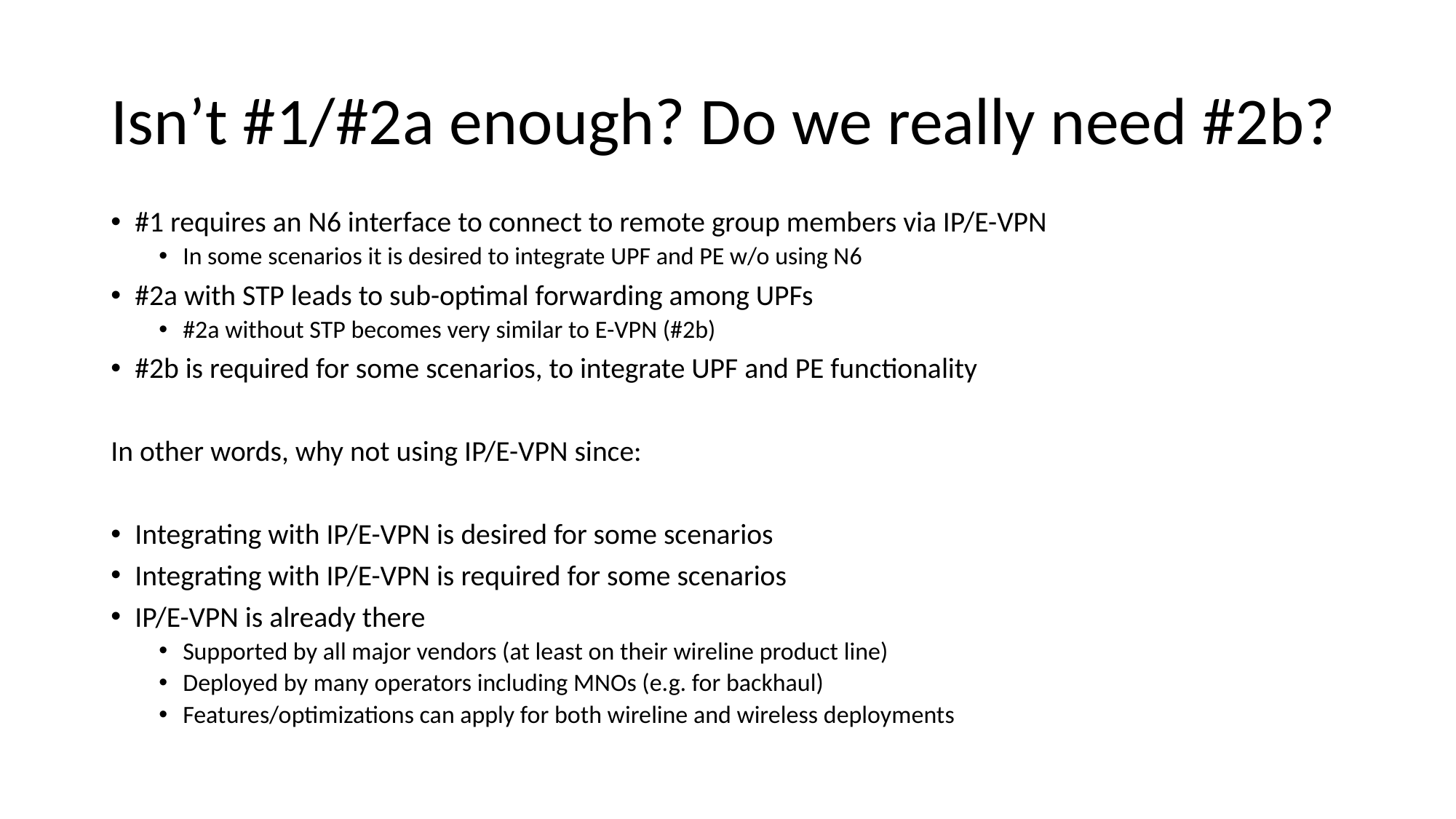

# Isn’t #1/#2a enough? Do we really need #2b?
#1 requires an N6 interface to connect to remote group members via IP/E-VPN
In some scenarios it is desired to integrate UPF and PE w/o using N6
#2a with STP leads to sub-optimal forwarding among UPFs
#2a without STP becomes very similar to E-VPN (#2b)
#2b is required for some scenarios, to integrate UPF and PE functionality

In other words, why not using IP/E-VPN since:

Integrating with IP/E-VPN is desired for some scenarios
Integrating with IP/E-VPN is required for some scenarios
IP/E-VPN is already there
Supported by all major vendors (at least on their wireline product line)
Deployed by many operators including MNOs (e.g. for backhaul)
Features/optimizations can apply for both wireline and wireless deployments